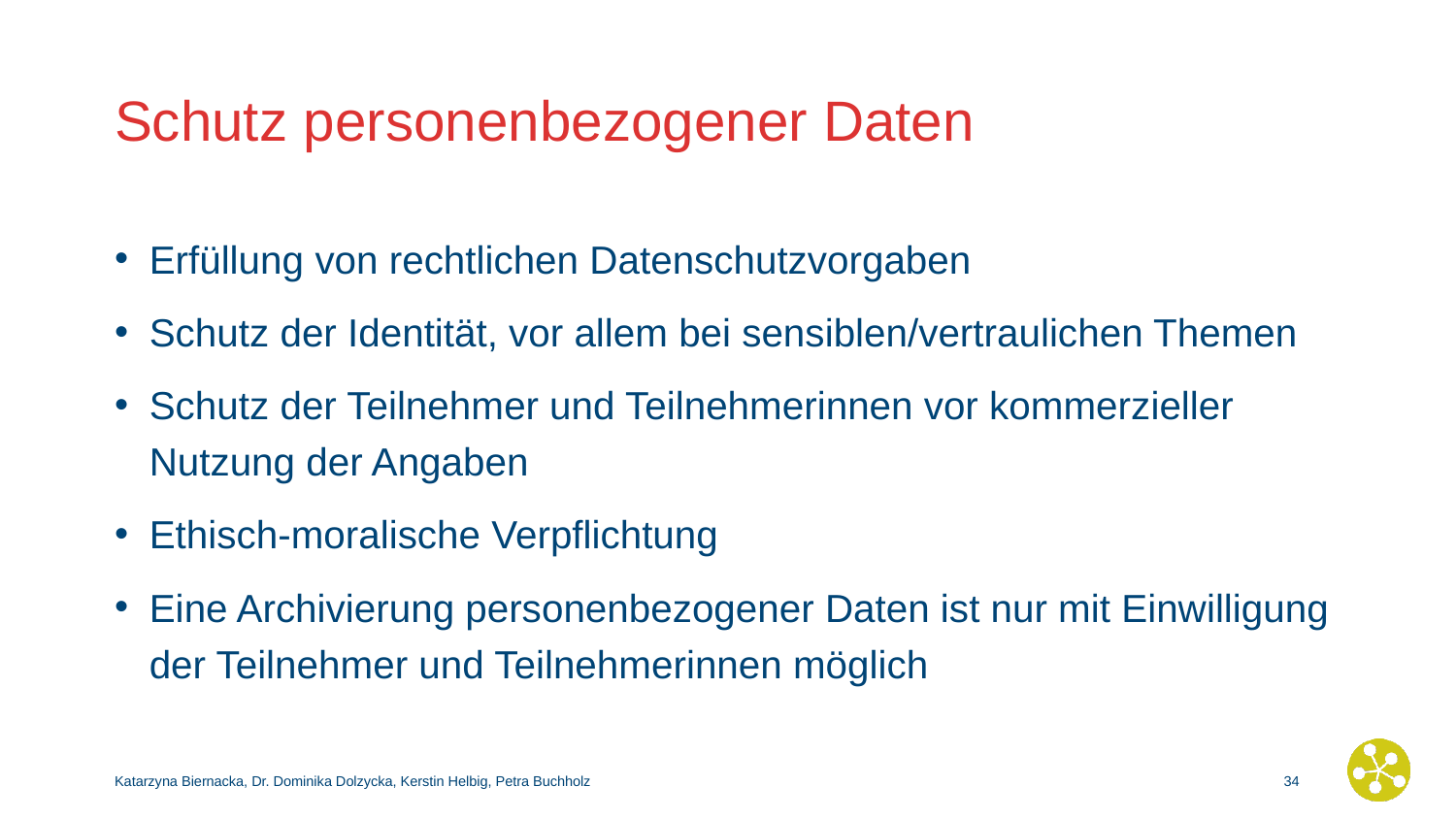

# Schutz personenbezogener Daten
Erfüllung von rechtlichen Datenschutzvorgaben
Schutz der Identität, vor allem bei sensiblen/vertraulichen Themen
Schutz der Teilnehmer und Teilnehmerinnen vor kommerzieller Nutzung der Angaben
Ethisch-moralische Verpflichtung
Eine Archivierung personenbezogener Daten ist nur mit Einwilligung der Teilnehmer und Teilnehmerinnen möglich

Katarzyna Biernacka, Dr. Dominika Dolzycka, Kerstin Helbig, Petra Buchholz
34